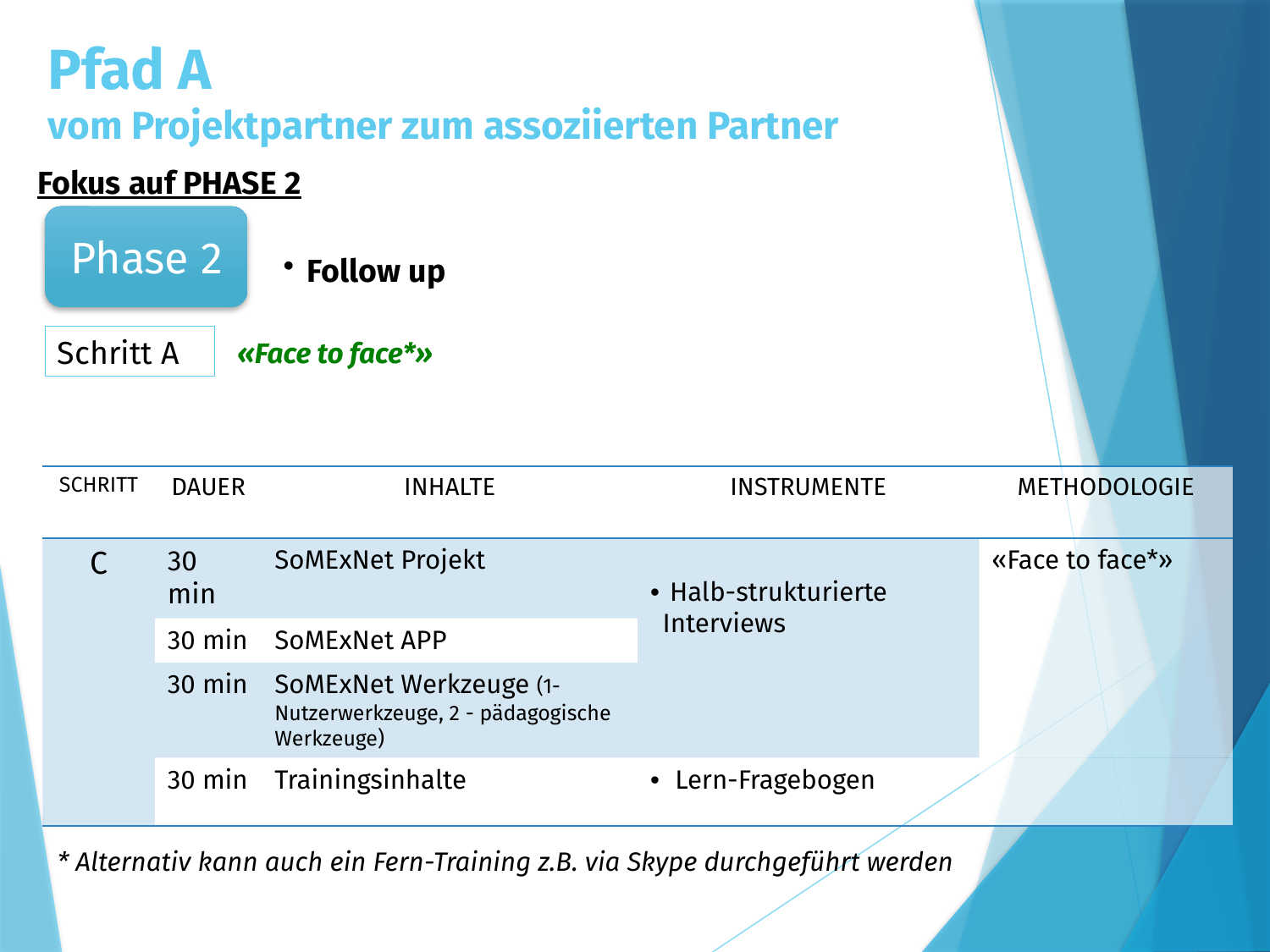

# Pfad A vom Projektpartner zum assoziierten Partner
Fokus auf PHASE 2

Phase 2
Follow up

Schritt A
«Face to face*»
| SCHRITT | DAUER | INHALTE | INSTRUMENTE | METHODOLOGIE |
| --- | --- | --- | --- | --- |
| C | 30 min | SoMExNet Projekt | Halb-strukturierte Interviews | «Face to face\*» |
|  | 30 min | SoMExNet APP |  |  |
|  | 30 min | SoMExNet Werkzeuge (1-Nutzerwerkzeuge, 2 - pädagogische Werkzeuge) |  |  |
|  | 30 min | Trainingsinhalte | Lern-Fragebogen |  |
* Alternativ kann auch ein Fern-Training z.B. via Skype durchgeführt werden